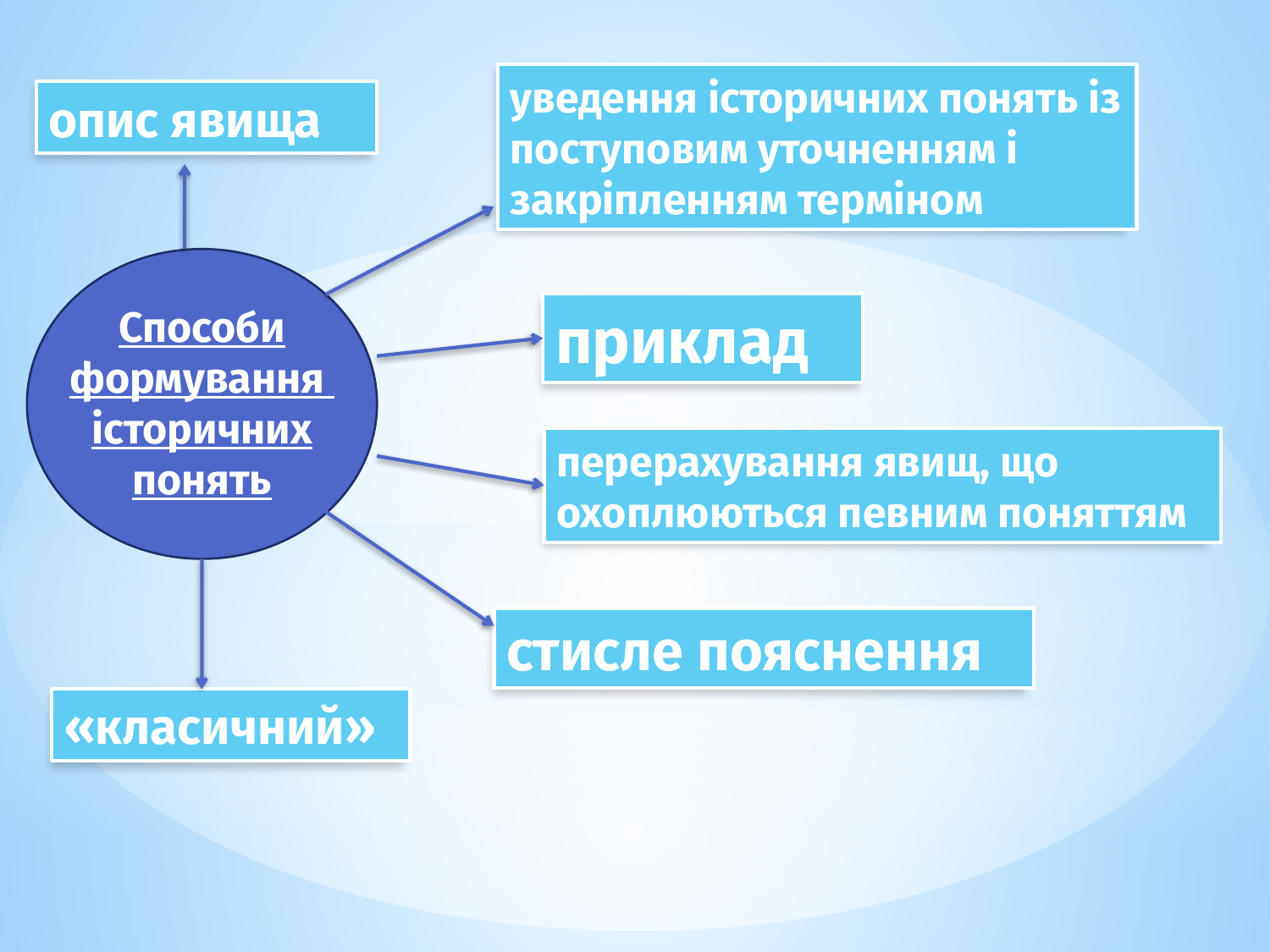

уведення історичних понять із поступовим уточненням і закріпленням терміном
опис явища

приклад
Способи формування  історичних понять
перерахування явищ, що охоплюються певним поняттям
стисле пояснення
«класичний»